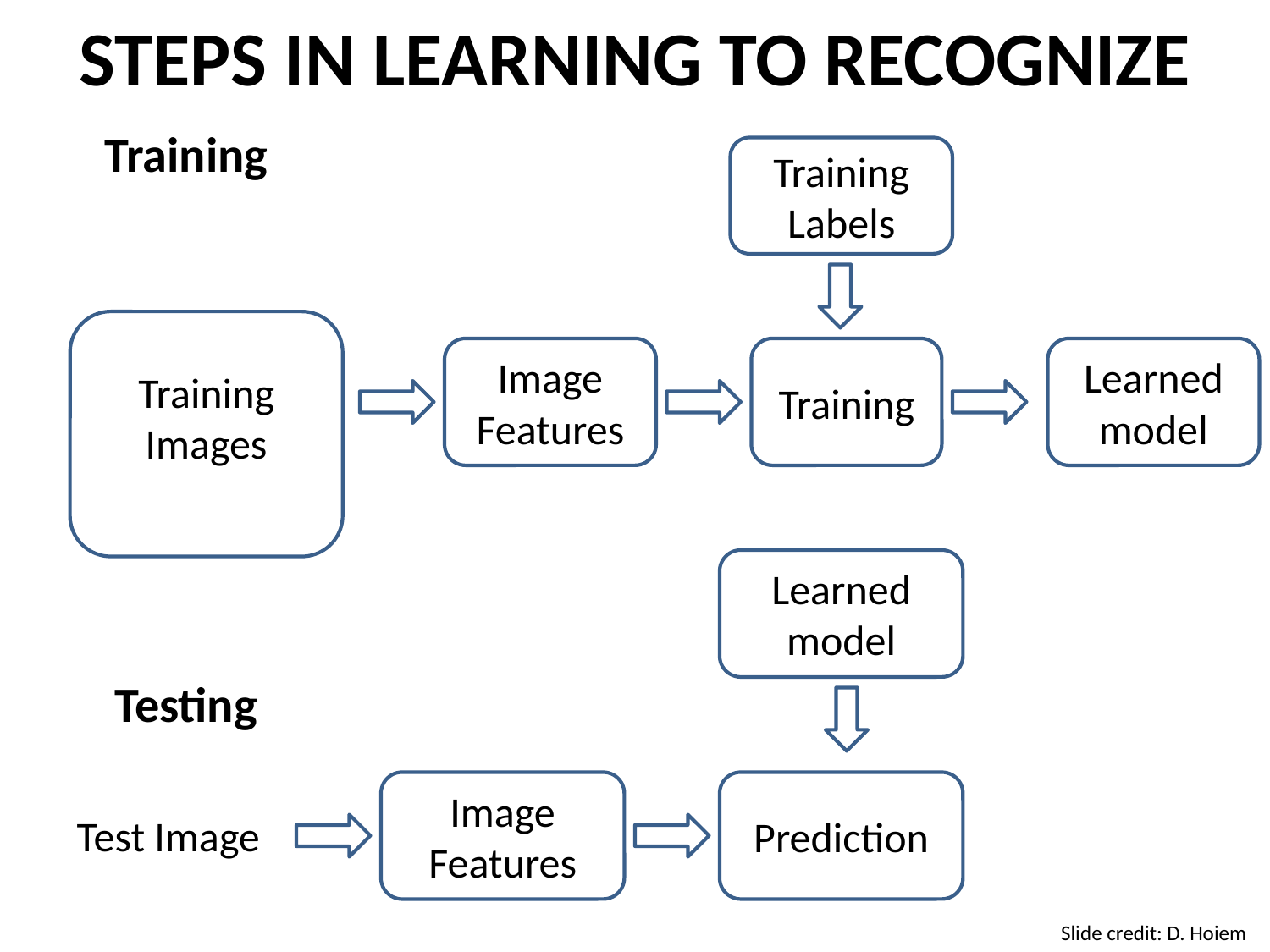

# STEPS IN LEARNING TO RECOGNIZE
Training
Training Labels

Training Images

Image Features
Training
Learned model

Learned model
Testing

Image Features
Prediction
Test Image

Slide credit: D. Hoiem